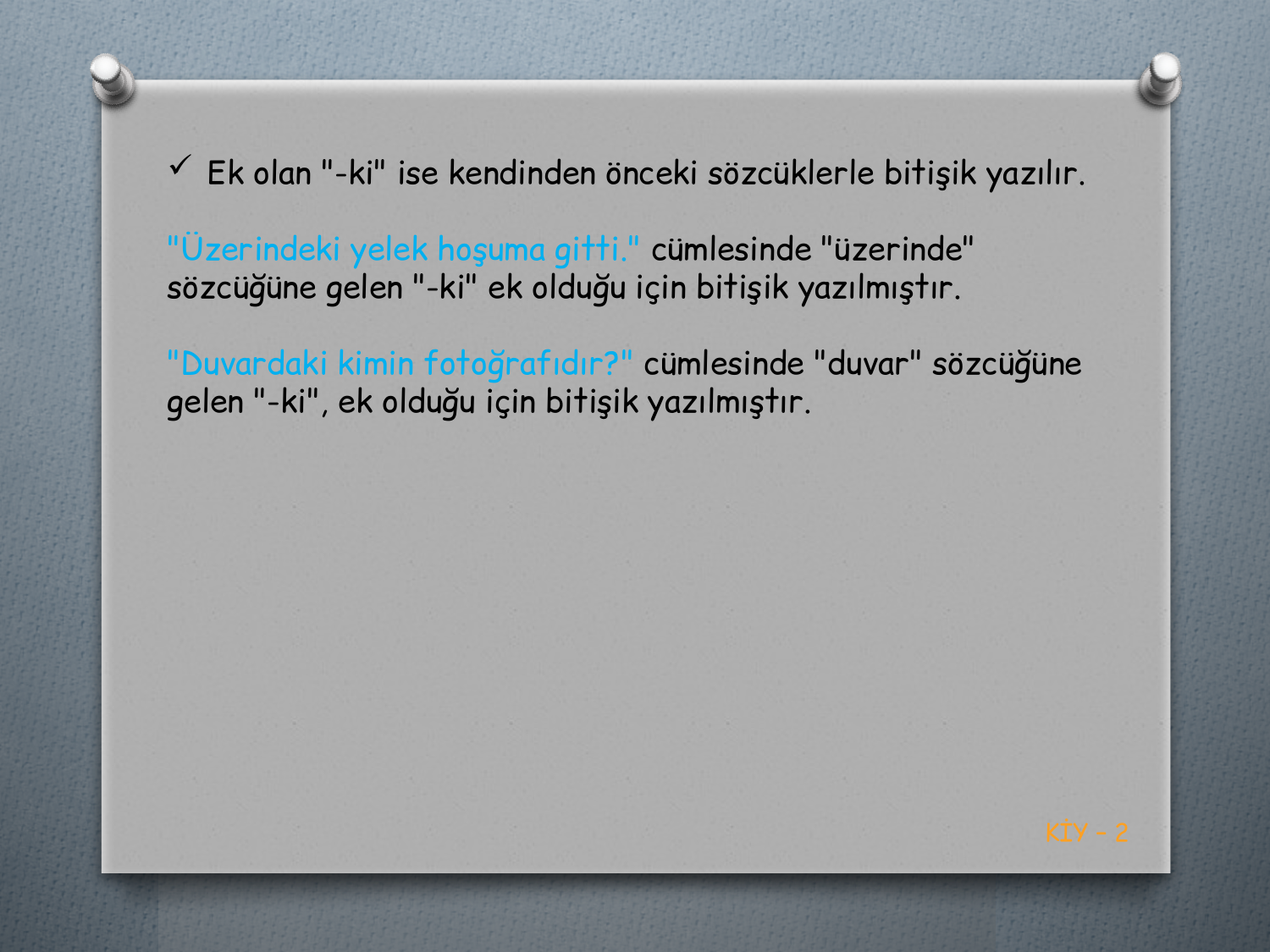

Ek olan "-ki" ise kendinden önceki sözcüklerle bitişik yazılır.

"Üzerindeki yelek hoşuma gitti." cümlesinde "üzerinde" sözcüğüne gelen "-ki" ek olduğu için bitişik yazılmıştır.

"Duvardaki kimin fotoğrafıdır?" cümlesinde "duvar" sözcüğüne gelen "-ki", ek olduğu için bitişik yazılmıştır.
KİY – 2